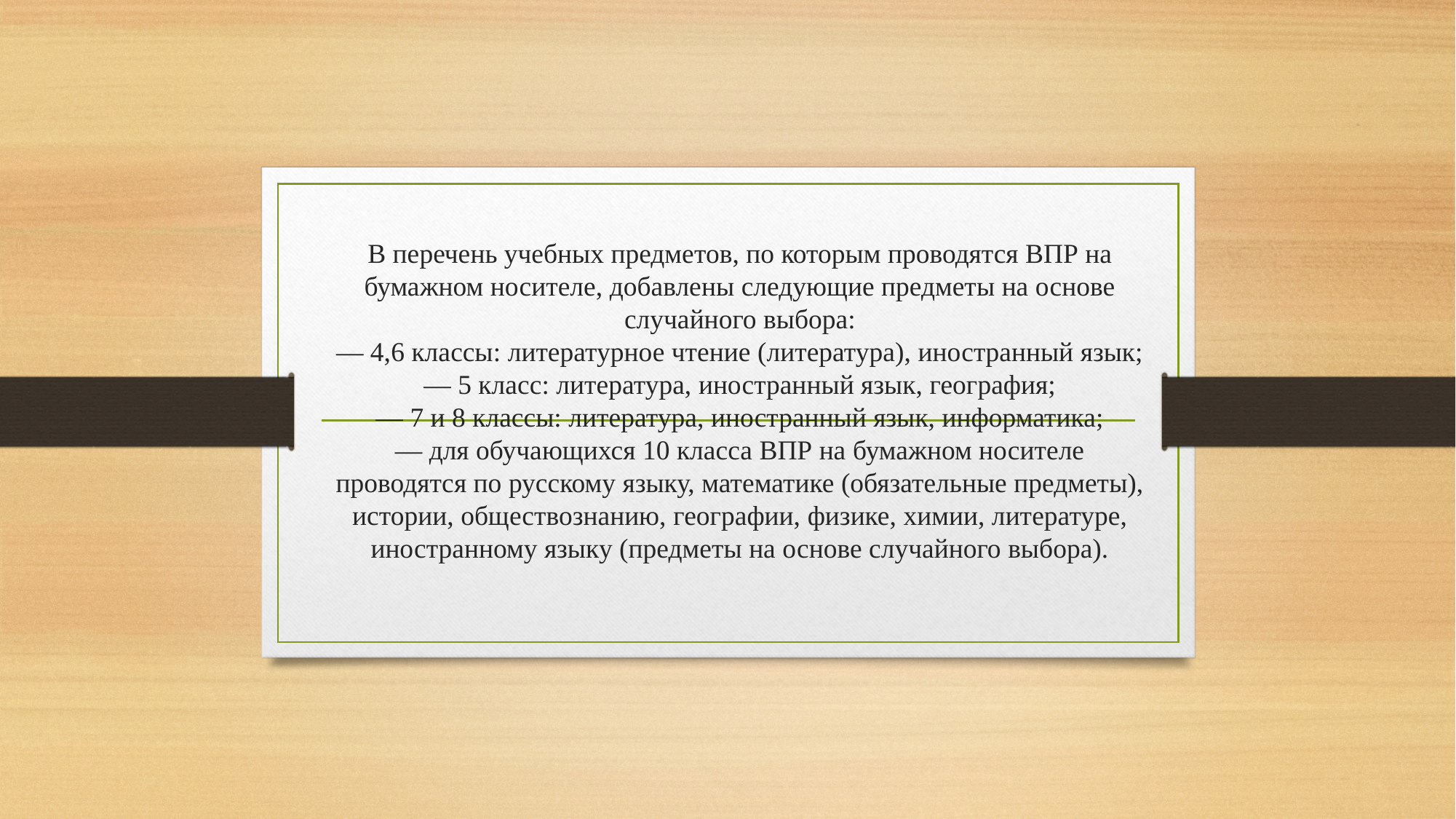

# В перечень учебных предметов, по которым проводятся ВПР на бумажном носителе, добавлены следующие предметы на основе случайного выбора: — 4,6 классы: литературное чтение (литература), иностранный язык; — 5 класс: литература, иностранный язык, география; — 7 и 8 классы: литература, иностранный язык, информатика; — для обучающихся 10 класса ВПР на бумажном носителе проводятся по русскому языку, математике (обязательные предметы), истории, обществознанию, географии, физике, химии, литературе, иностранному языку (предметы на основе случайного выбора).